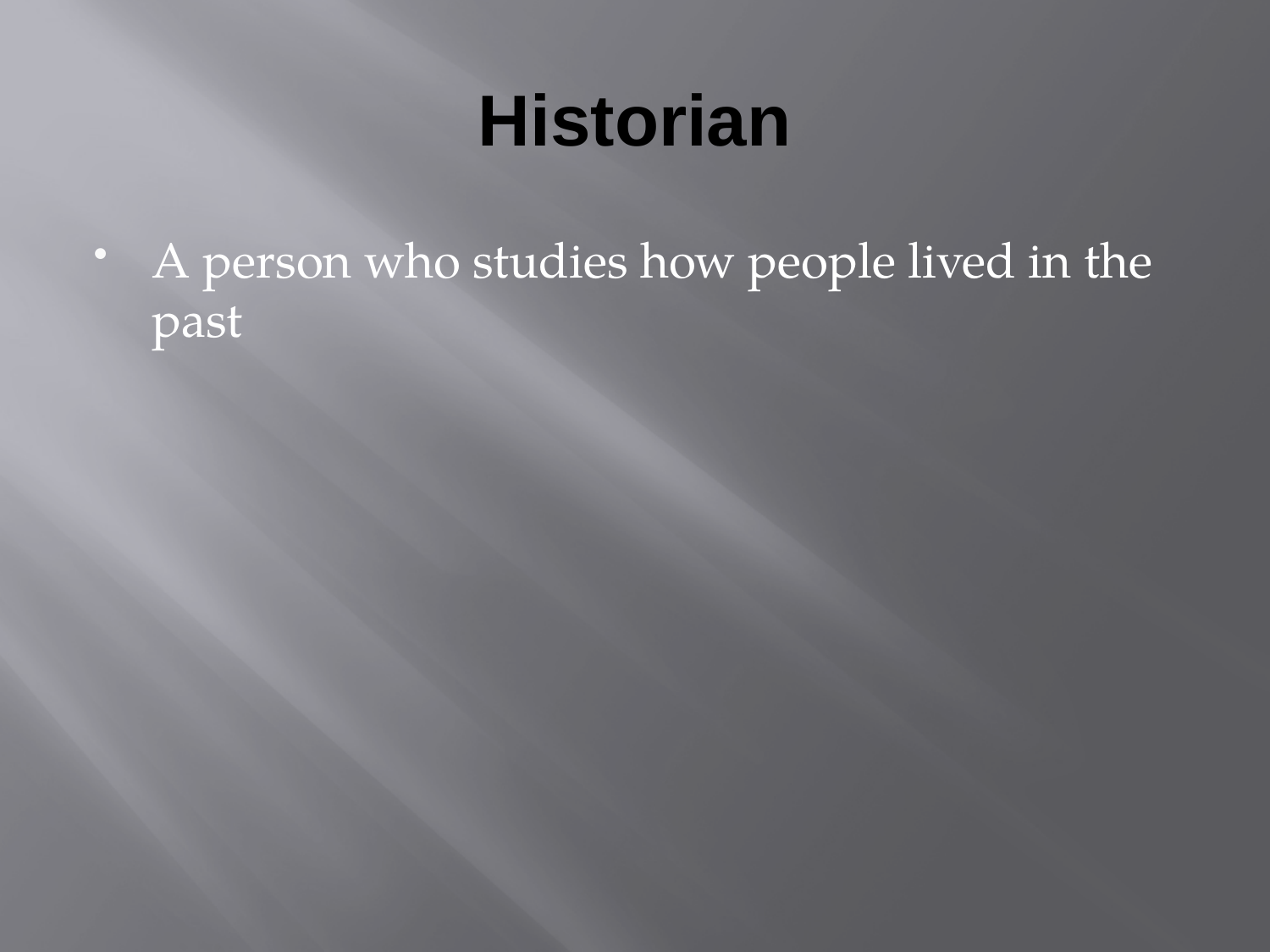

# Historian
A person who studies how people lived in the past